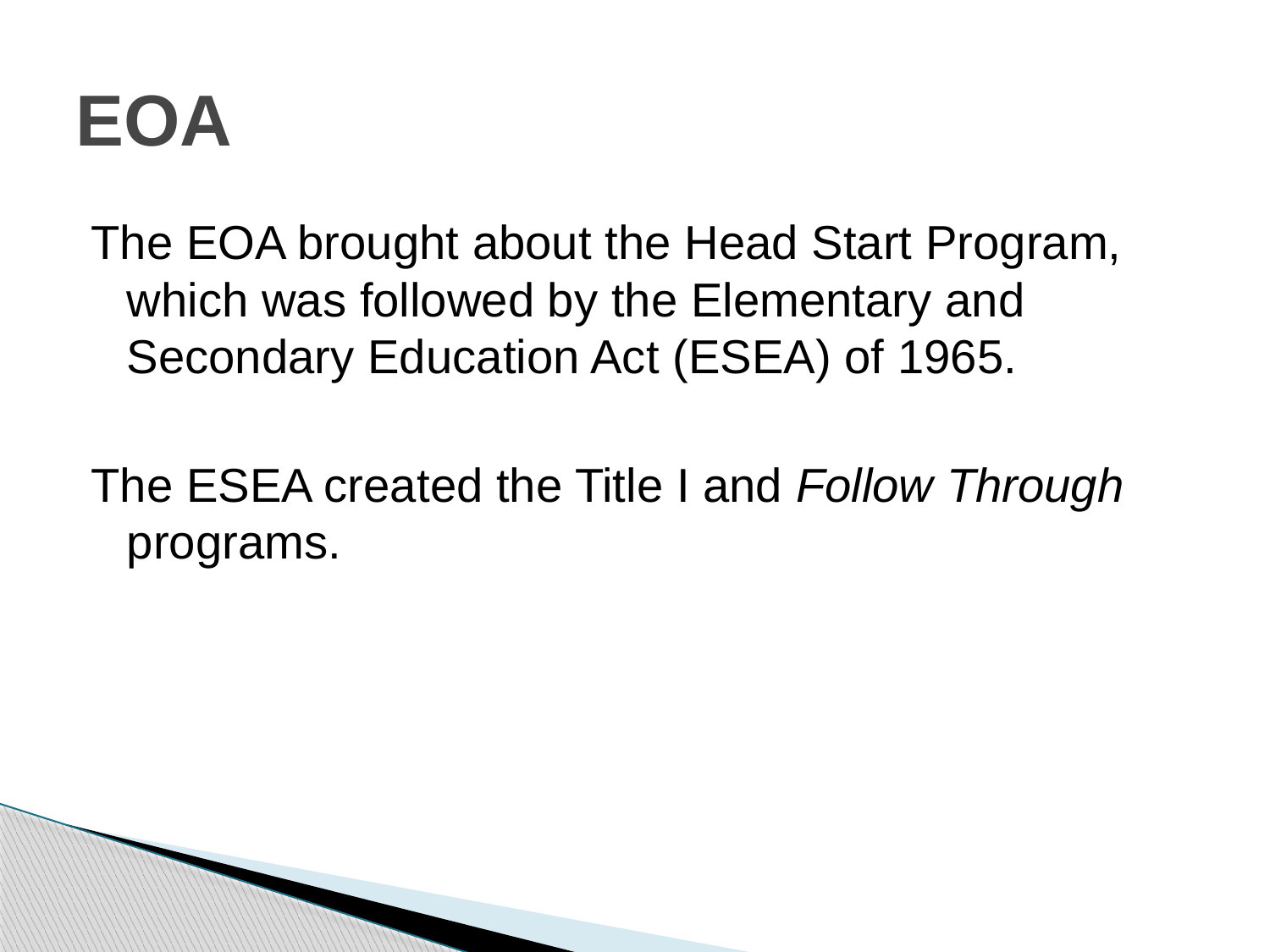

# EOA
The EOA brought about the Head Start Program, which was followed by the Elementary and Secondary Education Act (ESEA) of 1965.

The ESEA created the Title I and Follow Through programs.